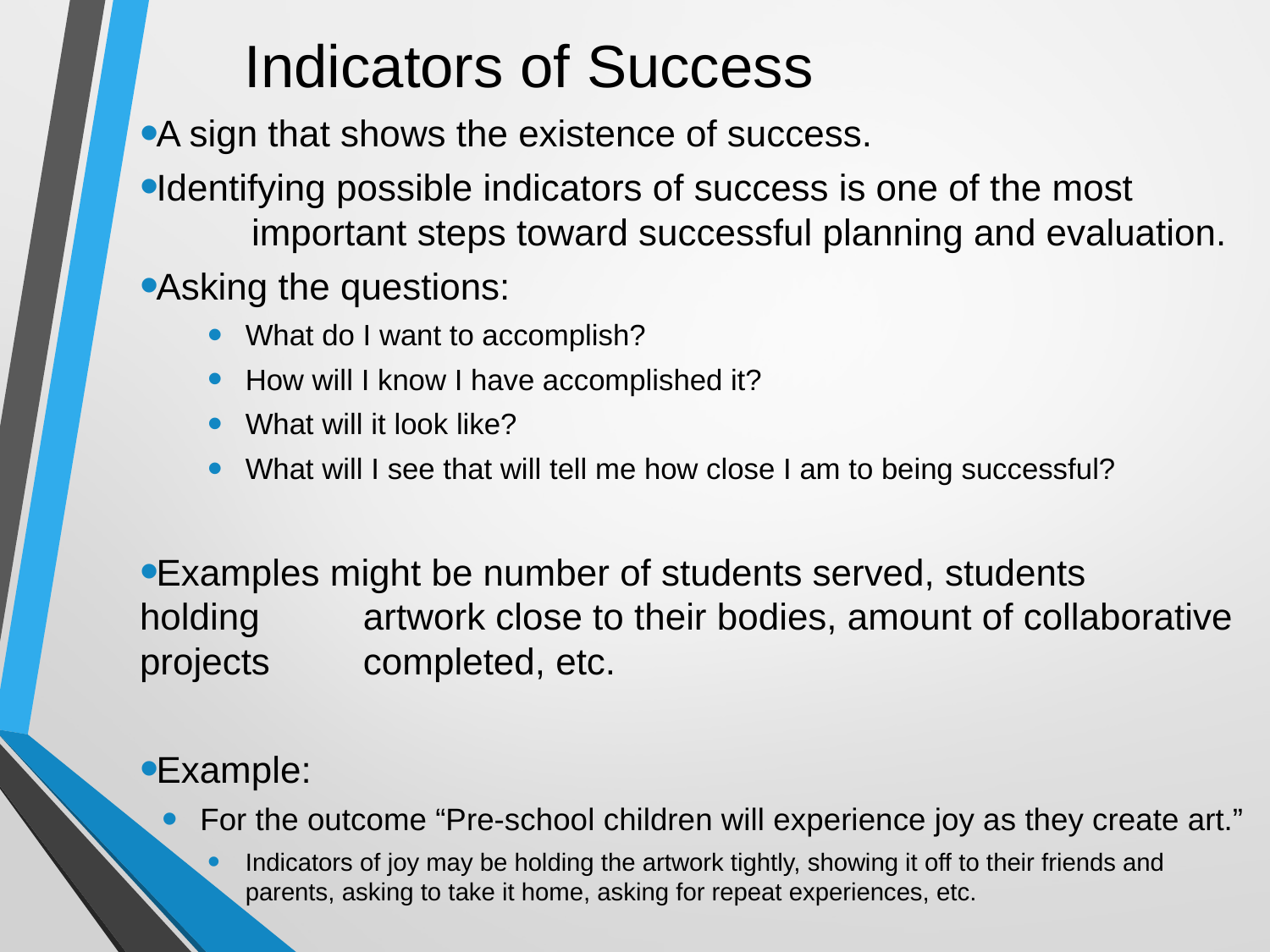

# Indicators of Success
A sign that shows the existence of success.
Identifying possible indicators of success is one of the most   	important steps toward successful planning and evaluation.
Asking the questions:
What do I want to accomplish?
How will I know I have accomplished it?
What will it look like?
What will I see that will tell me how close I am to being successful?

Examples might be number of students served, students 	holding 	artwork close to their bodies, amount of collaborative projects 	completed, etc.

Example:
For the outcome “Pre-school children will experience joy as they create art.”
Indicators of joy may be holding the artwork tightly, showing it off to their friends and parents, asking to take it home, asking for repeat experiences, etc.